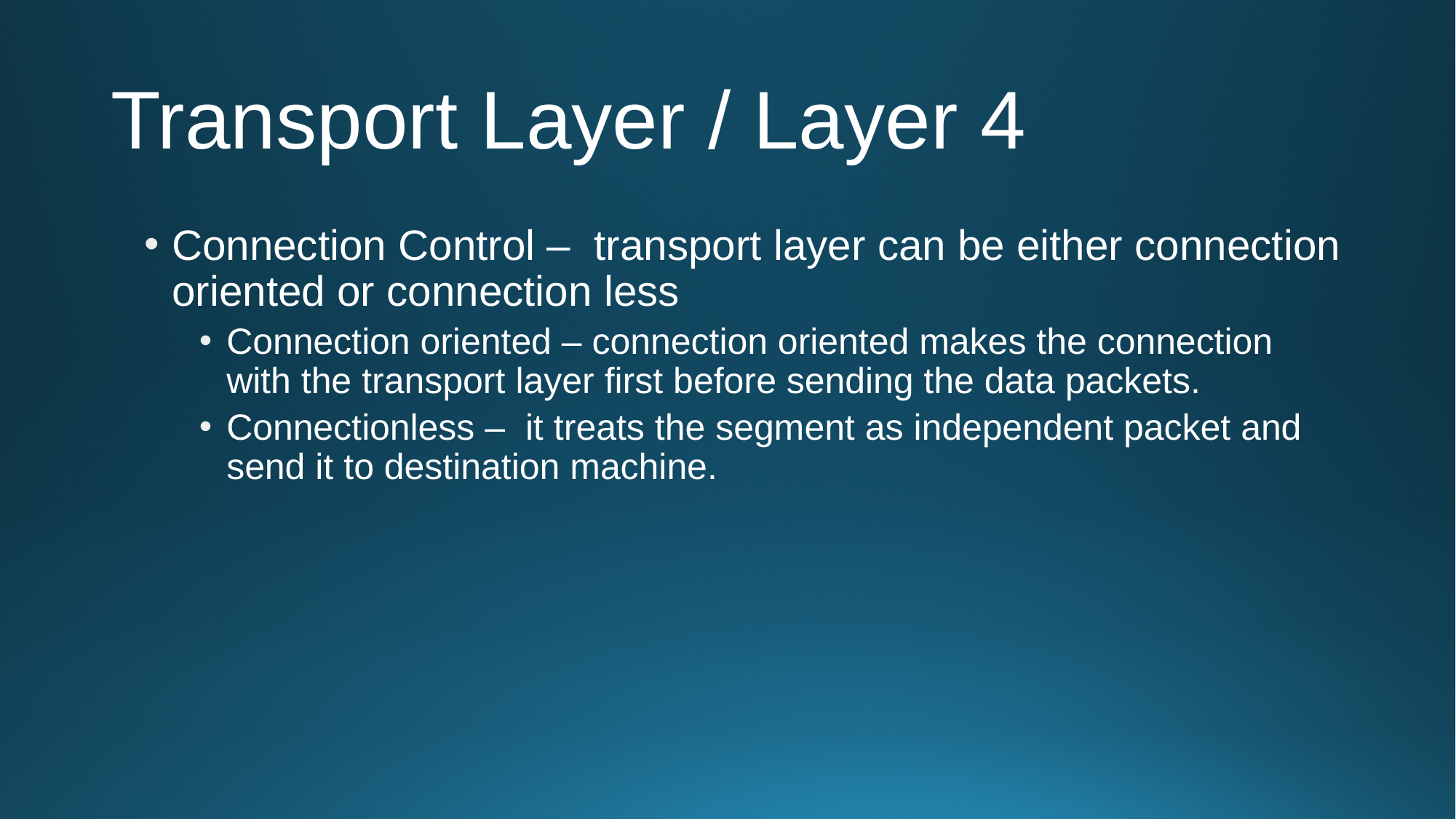

# Transport Layer / Layer 4
Connection Control –  transport layer can be either connection oriented or connection less
Connection oriented – connection oriented makes the connection with the transport layer first before sending the data packets.
Connectionless –  it treats the segment as independent packet and send it to destination machine.